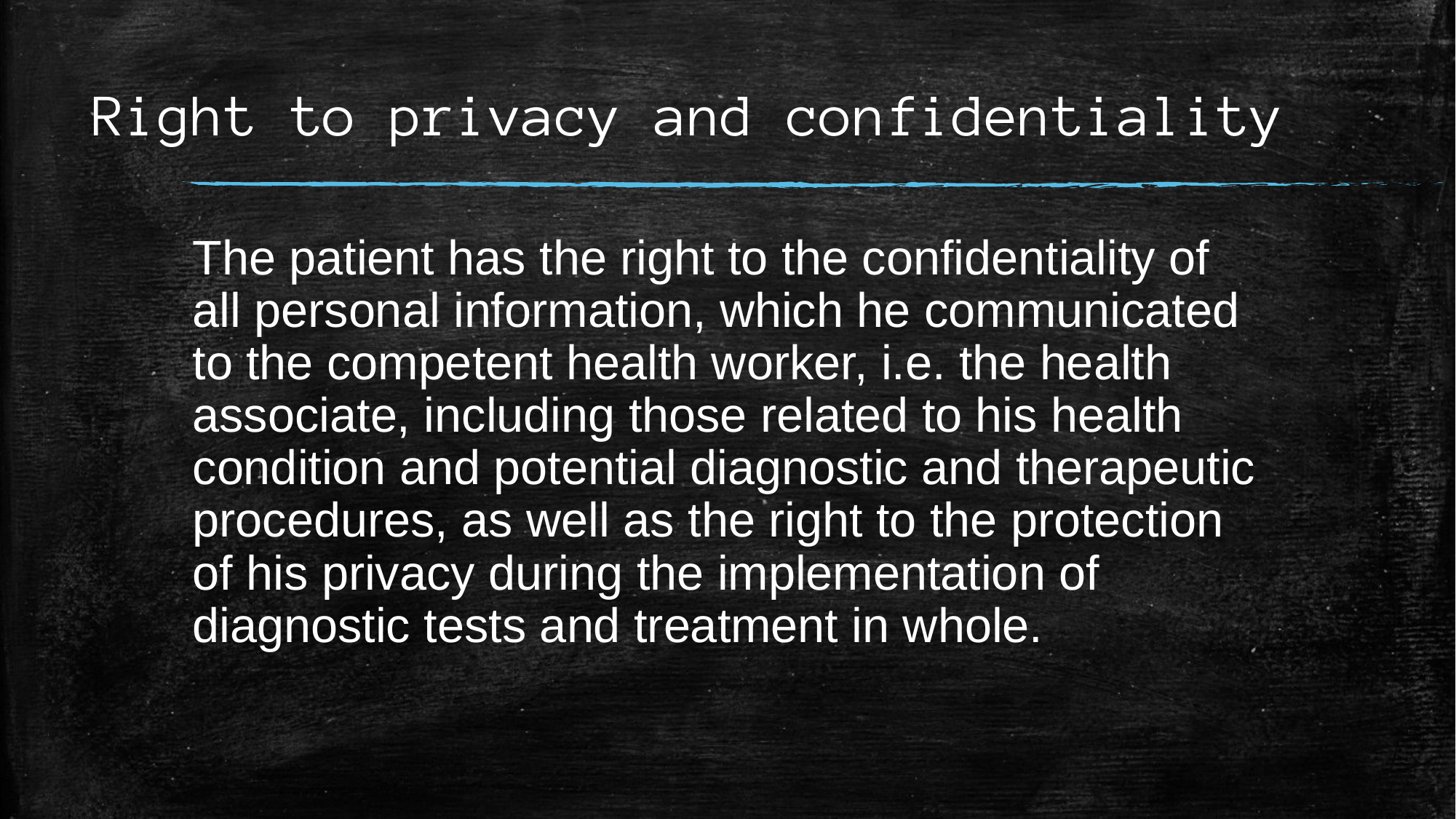

# Right to privacy and confidentiality
The patient has the right to the confidentiality of all personal information, which he communicated to the competent health worker, i.e. the health associate, including those related to his health condition and potential diagnostic and therapeutic procedures, as well as the right to the protection of his privacy during the implementation of diagnostic tests and treatment in whole.